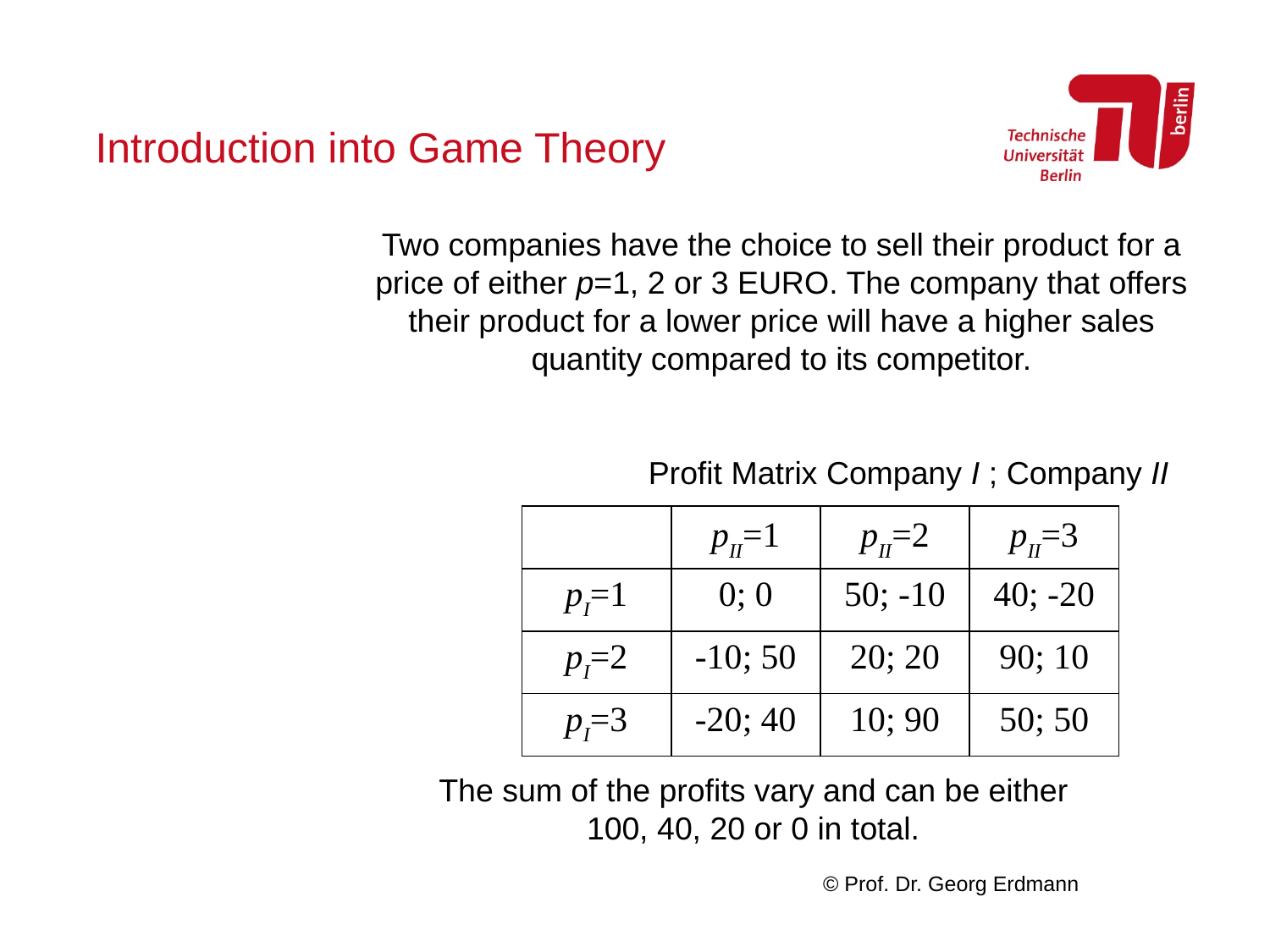

# Introduction into Game Theory
Two companies have the choice to sell their product for a price of either p=1, 2 or 3 EURO. The company that offers their product for a lower price will have a higher sales quantity compared to its competitor.

		Profit Matrix Company I ; Company II
|  | pII=1 | pII=2 | pII=3 |
| --- | --- | --- | --- |
| pI=1 | 0; 0 | 50; -10 | 40; -20 |
| pI=2 | -10; 50 | 20; 20 | 90; 10 |
| pI=3 | -20; 40 | 10; 90 | 50; 50 |
The sum of the profits vary and can be either
100, 40, 20 or 0 in total.

© Prof. Dr. Georg Erdmann